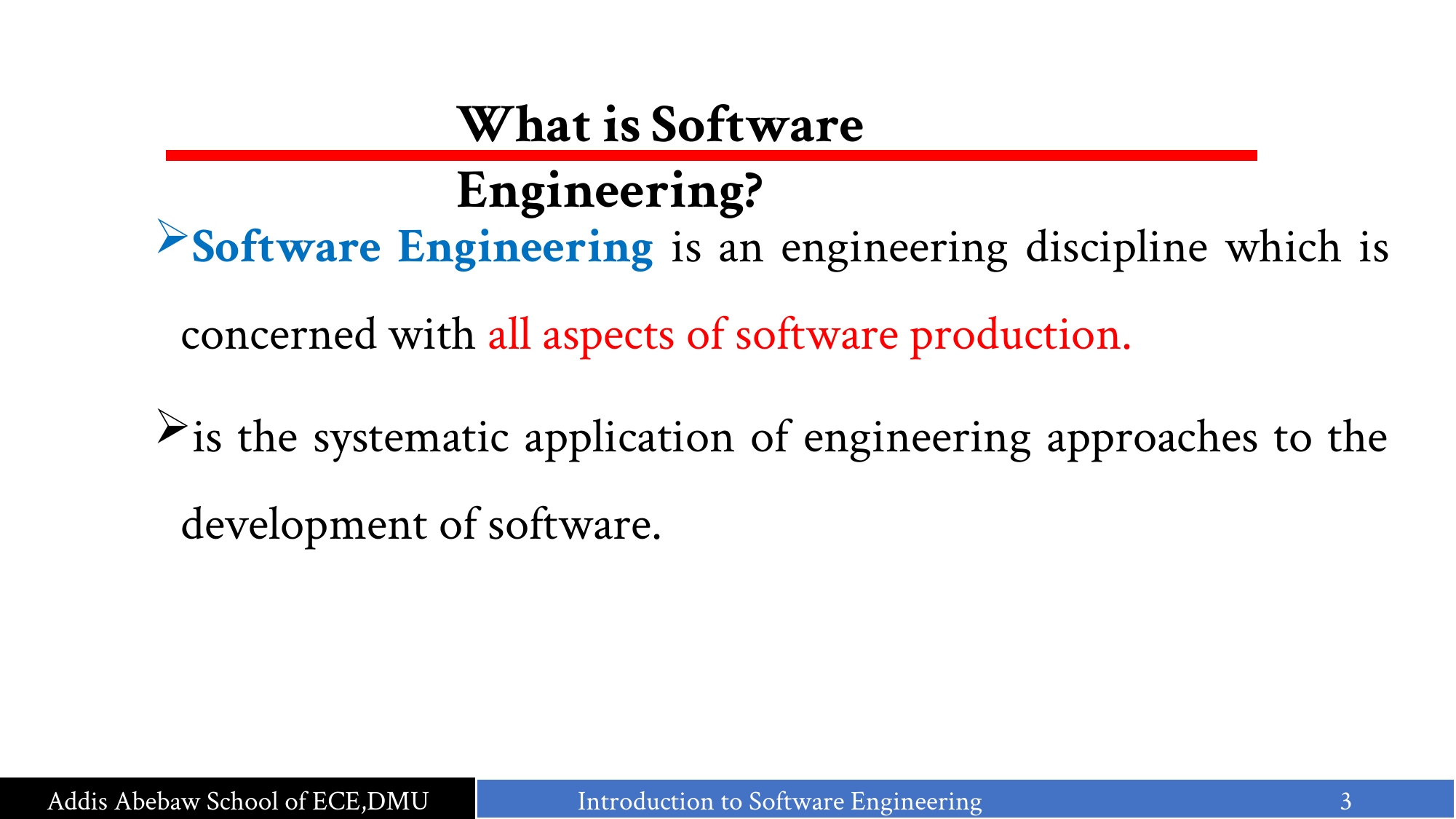

What is Software Engineering?
Software Engineering is an engineering discipline which is concerned with all aspects of software production.
is the systematic application of engineering approaches to the development of software.
Addis Abebaw School of ECE,DMU
Introduction to Software Engineering                                                          3